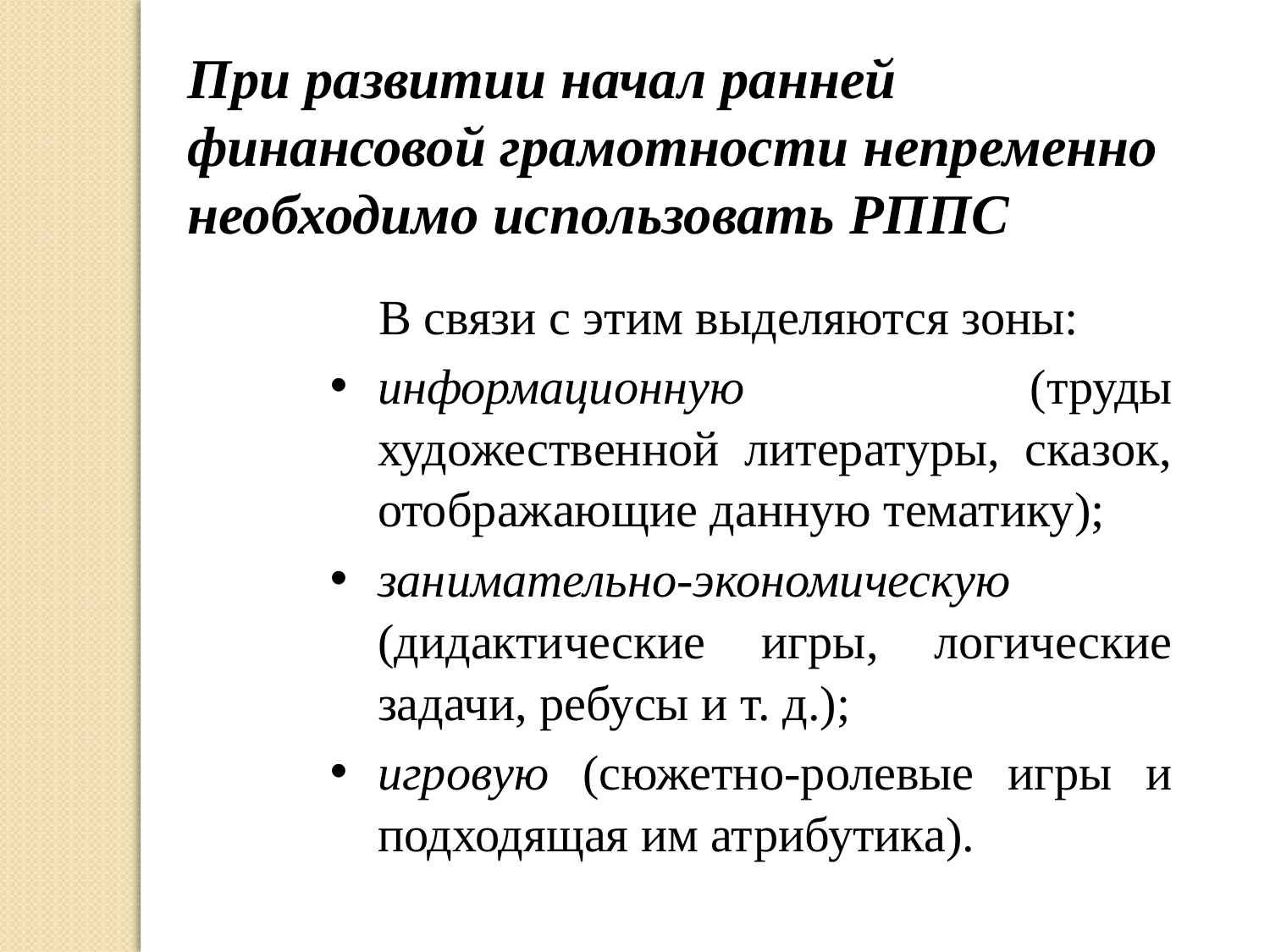

При развитии начал ранней финансовой грамотности непременно необходимо использовать РППС
В связи с этим выделяются зоны:
информационную (труды художественной литературы, сказок, отображающие данную тематику);
занимательно-экономическую (дидактические игры, логические задачи, ребусы и т. д.);
игровую (сюжетно-ролевые игры и подходящая им атрибутика).